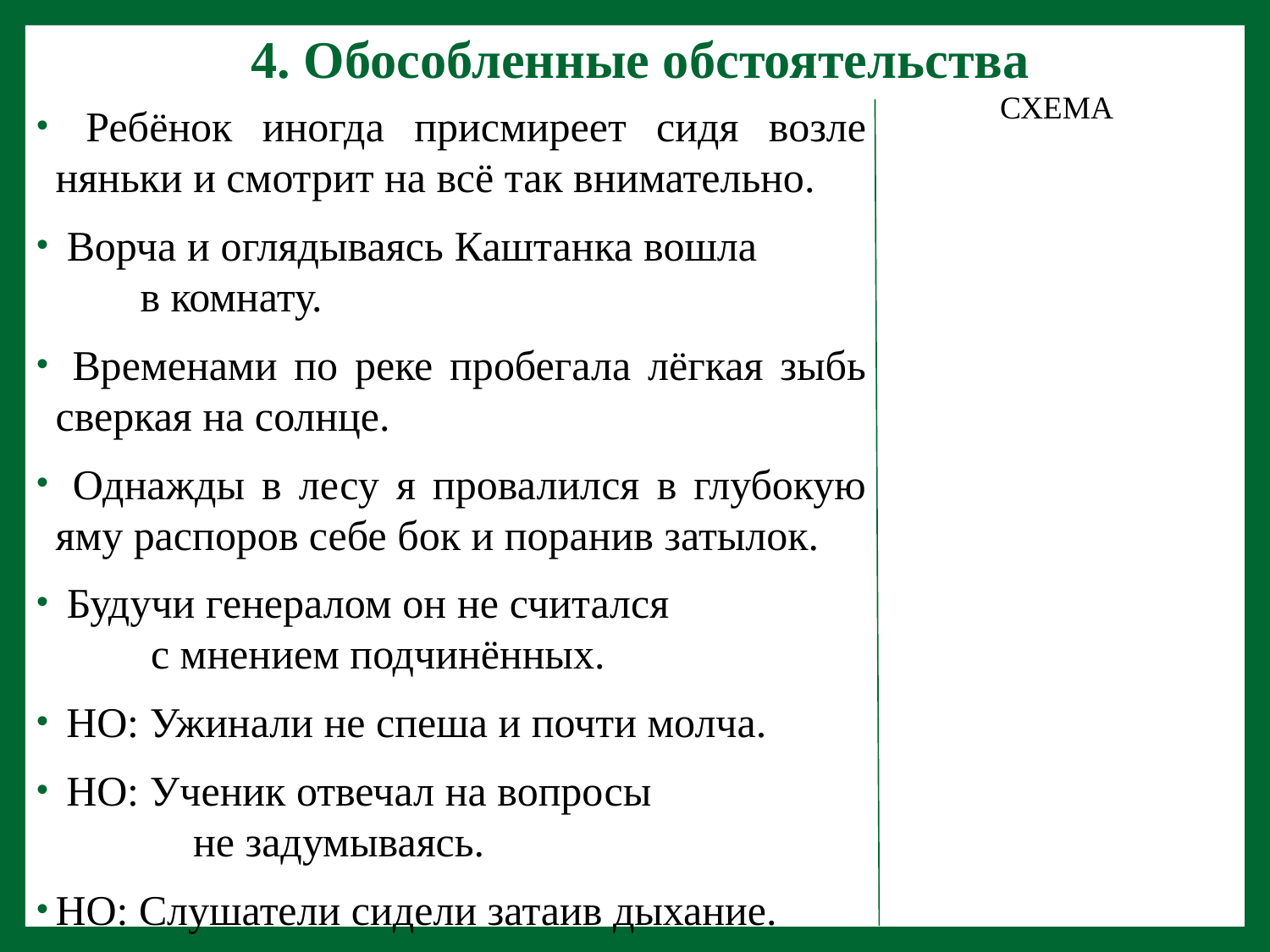

# 4. Обособленные обстоятельства
СХЕМА
 Ребёнок иногда присмиреет сидя возле няньки и смотрит на всё так внимательно.
 Ворча и оглядываясь Каштанка вошла                   в комнату.
 Временами по реке пробегала лёгкая зыбь сверкая на солнце.
 Однажды в лесу я провалился в глубокую яму распоров себе бок и поранив затылок.
 Будучи генералом он не считался                            с мнением подчинённых.
 НО: Ужинали не спеша и почти молча.
 НО: Ученик отвечал на вопросы                                  не задумываясь.
НО: Слушатели сидели затаив дыхание.